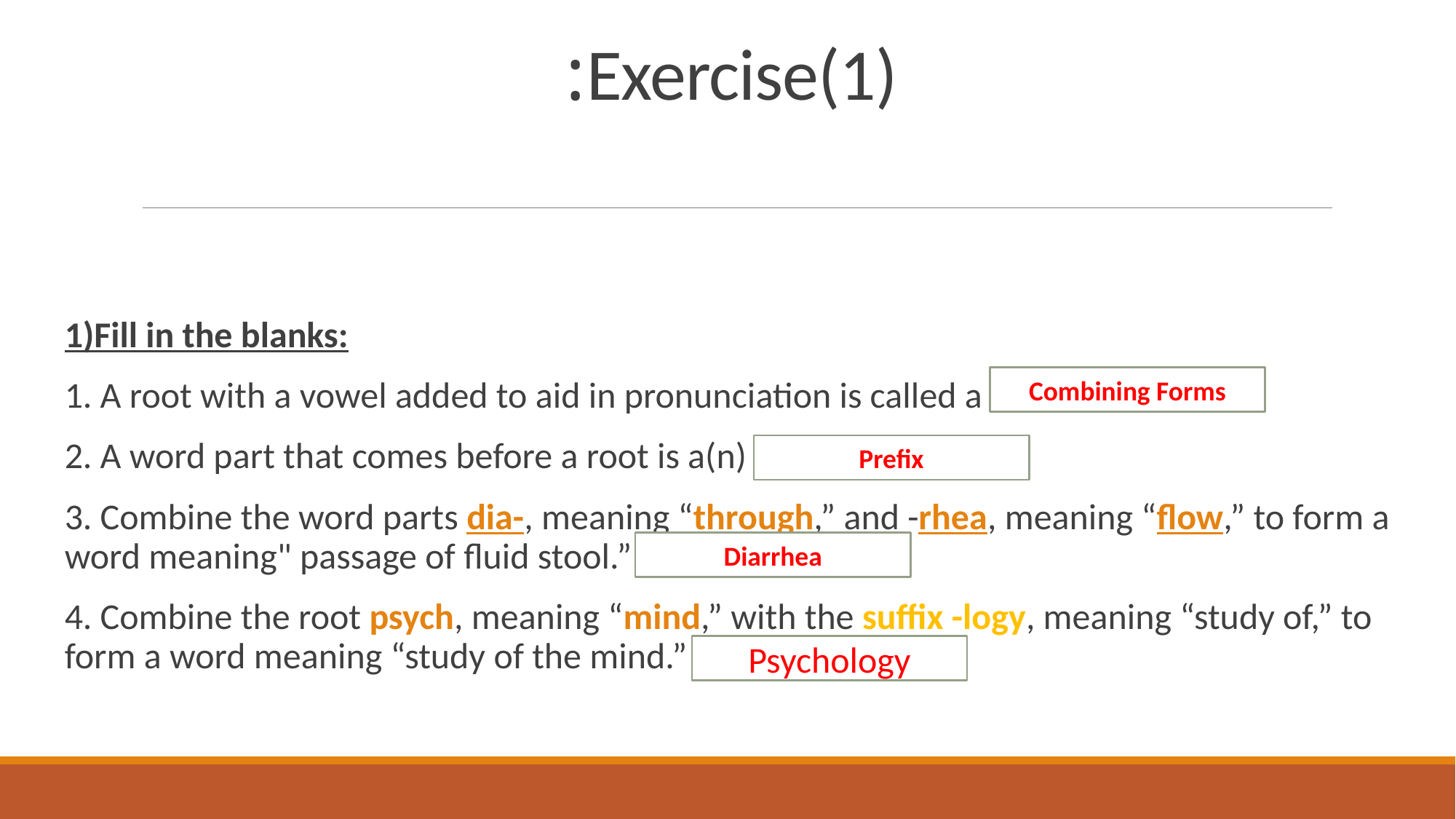

# Exercise(1):
1)Fill in the blanks:
1. A root with a vowel added to aid in pronunciation is called a
2. A word part that comes before a root is a(n)
3. Combine the word parts dia-, meaning “through,” and -rhea, meaning “flow,” to form a word meaning" passage of fluid stool.”.
4. Combine the root psych, meaning “mind,” with the suffix -logy, meaning “study of,” to form a word meaning “study of the mind.”

Combining Forms
Prefix
Diarrhea
Psychology